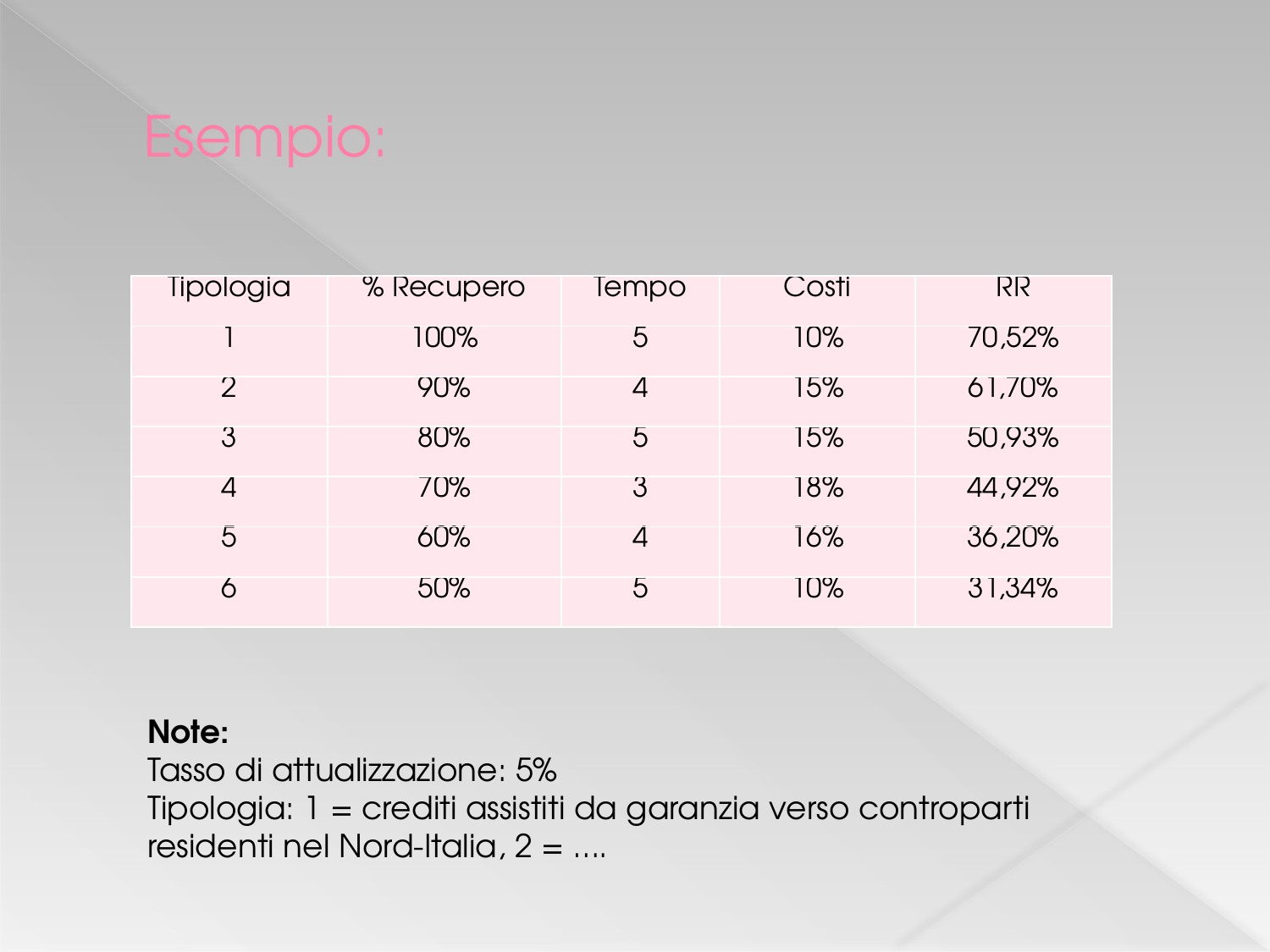

# Esempio:
| Tipologia | % Recupero | Tempo | Costi | RR |
| --- | --- | --- | --- | --- |
| 1 | 100% | 5 | 10% | 70,52% |
| 2 | 90% | 4 | 15% | 61,70% |
| 3 | 80% | 5 | 15% | 50,93% |
| 4 | 70% | 3 | 18% | 44,92% |
| 5 | 60% | 4 | 16% | 36,20% |
| 6 | 50% | 5 | 10% | 31,34% |
Note:
Tasso di attualizzazione: 5%
Tipologia: 1 = crediti assistiti da garanzia verso controparti residenti nel Nord-Italia, 2 = ….